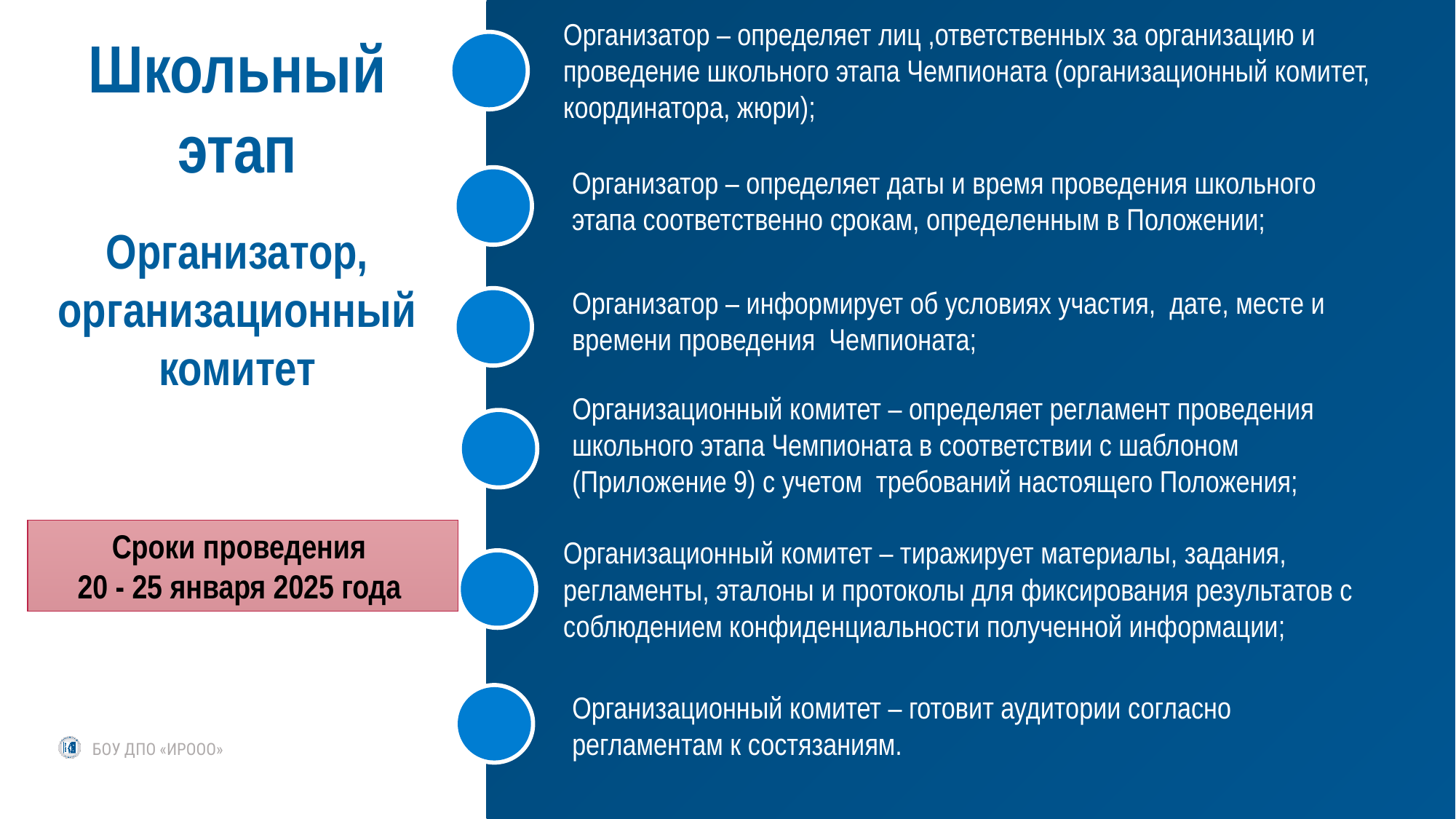

Организатор – определяет лиц ,ответственных за организацию и проведение школьного этапа Чемпионата (организационный комитет, координатора, жюри);
Школьный этап

Организатор – определяет даты и время проведения школьного этапа соответственно срокам, определенным в Положении;

Организатор, организационный комитет
Организатор – информирует об условиях участия,  дате, месте и времени проведения  Чемпионата;

Организационный комитет – определяет регламент проведения школьного этапа Чемпионата в соответствии с шаблоном (Приложение 9) с учетом  требований настоящего Положения;

Сроки проведения
20 - 25 января 2025 года
Организационный комитет – тиражирует материалы, задания, регламенты, эталоны и протоколы для фиксирования результатов с соблюдением конфиденциальности полученной информации;

Организационный комитет – готовит аудитории согласно регламентам к состязаниям.